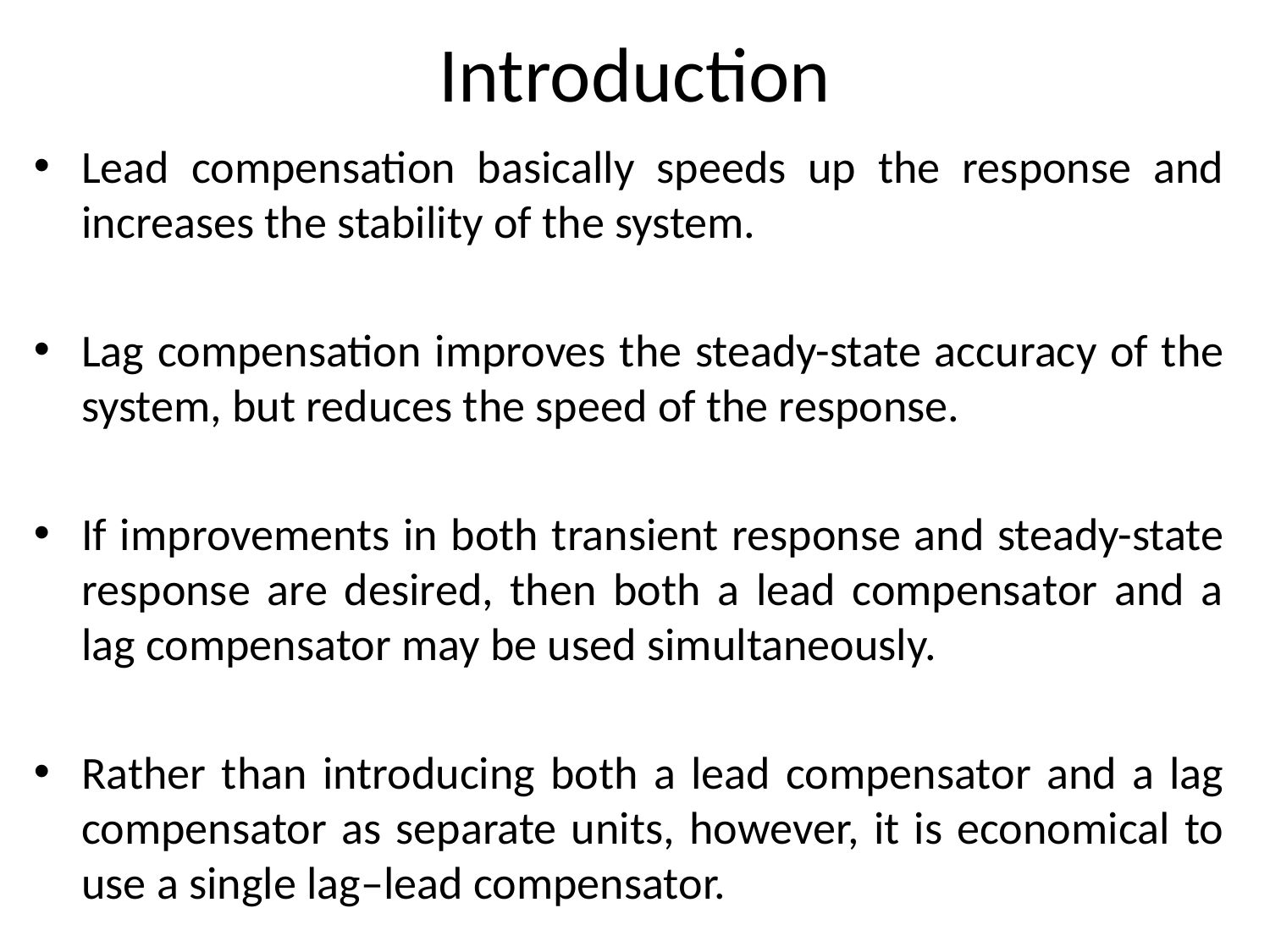

# Introduction
Lead compensation basically speeds up the response and increases the stability of the system.

Lag compensation improves the steady-state accuracy of the system, but reduces the speed of the response.

If improvements in both transient response and steady-state response are desired, then both a lead compensator and a lag compensator may be used simultaneously.

Rather than introducing both a lead compensator and a lag compensator as separate units, however, it is economical to use a single lag–lead compensator.